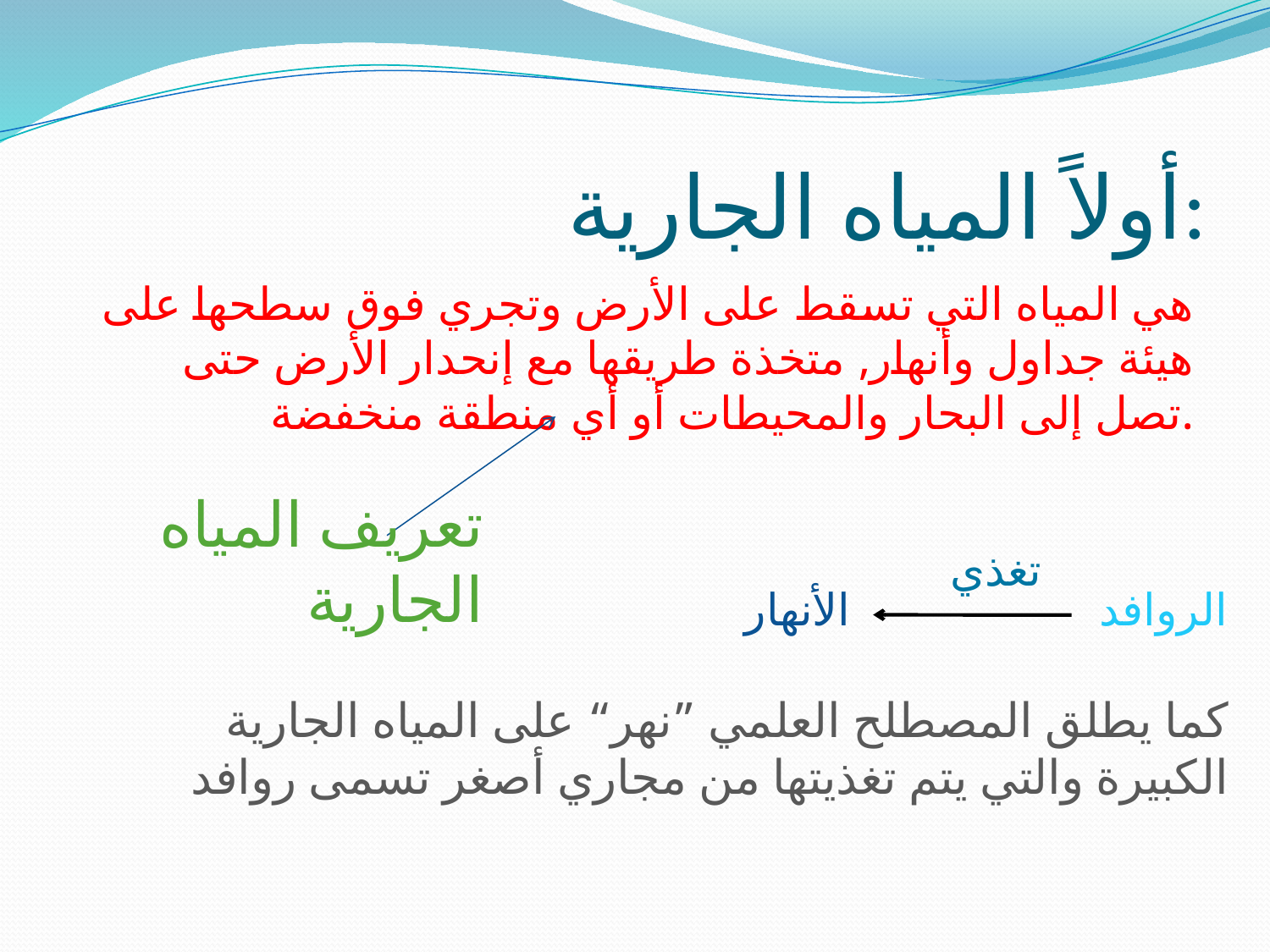

# أولاً المياه الجارية:
هي المياه التي تسقط على الأرض وتجري فوق سطحها على هيئة جداول وأنهار, متخذة طريقها مع إنحدار الأرض حتى تصل إلى البحار والمحيطات أو أي منطقة منخفضة.
تعريف المياه الجارية
تغذي
الأنهار
الروافد
كما يطلق المصطلح العلمي ”نهر“ على المياه الجارية الكبيرة والتي يتم تغذيتها من مجاري أصغر تسمى روافد